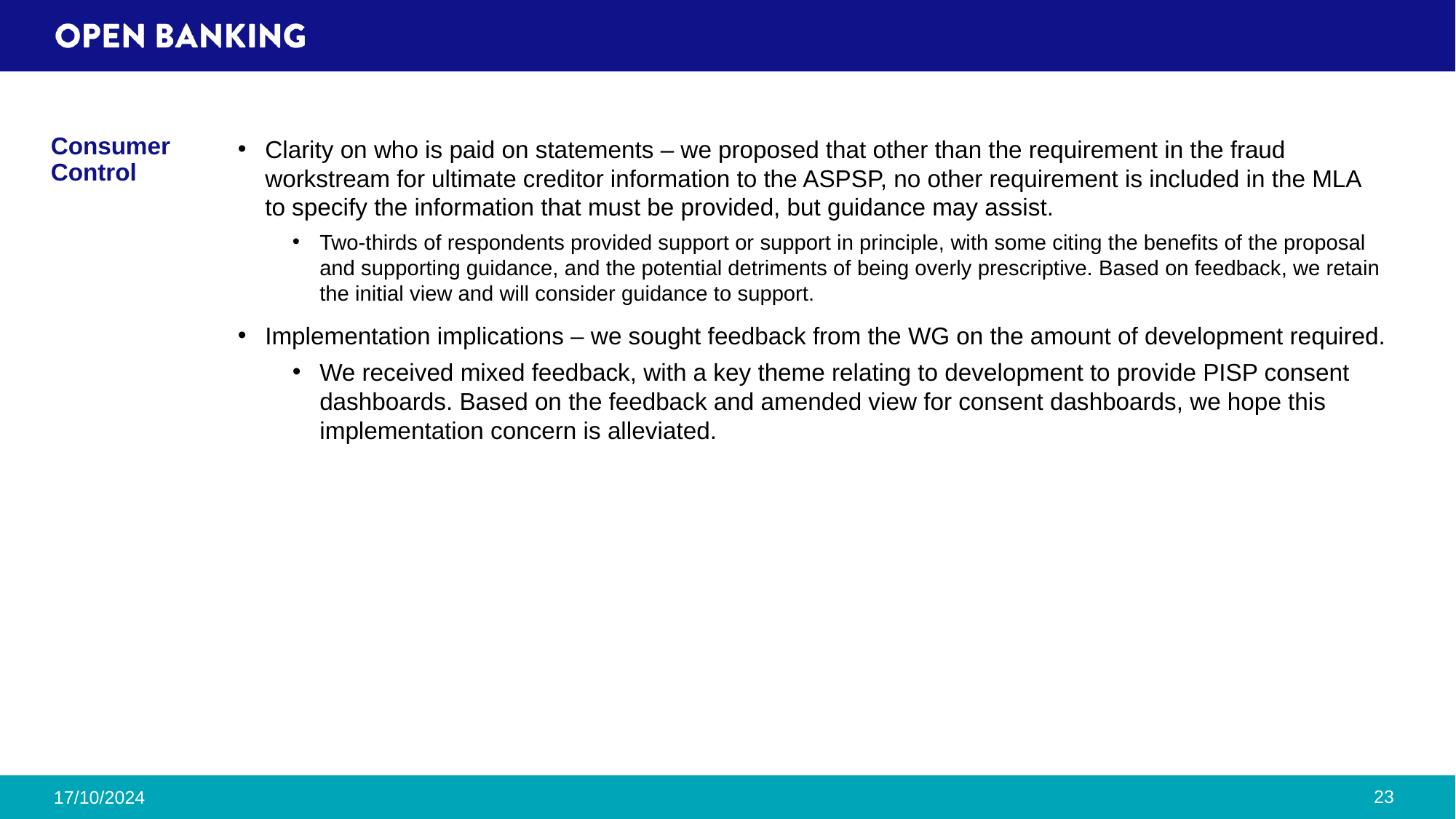

# Consumer Control
Clarity on who is paid on statements – we proposed that other than the requirement in the fraud workstream for ultimate creditor information to the ASPSP, no other requirement is included in the MLA to specify the information that must be provided, but guidance may assist.
Two-thirds of respondents provided support or support in principle, with some citing the benefits of the proposal and supporting guidance, and the potential detriments of being overly prescriptive. Based on feedback, we retain the initial view and will consider guidance to support.
Implementation implications – we sought feedback from the WG on the amount of development required.
We received mixed feedback, with a key theme relating to development to provide PISP consent dashboards. Based on the feedback and amended view for consent dashboards, we hope this implementation concern is alleviated.

23
17/10/2024